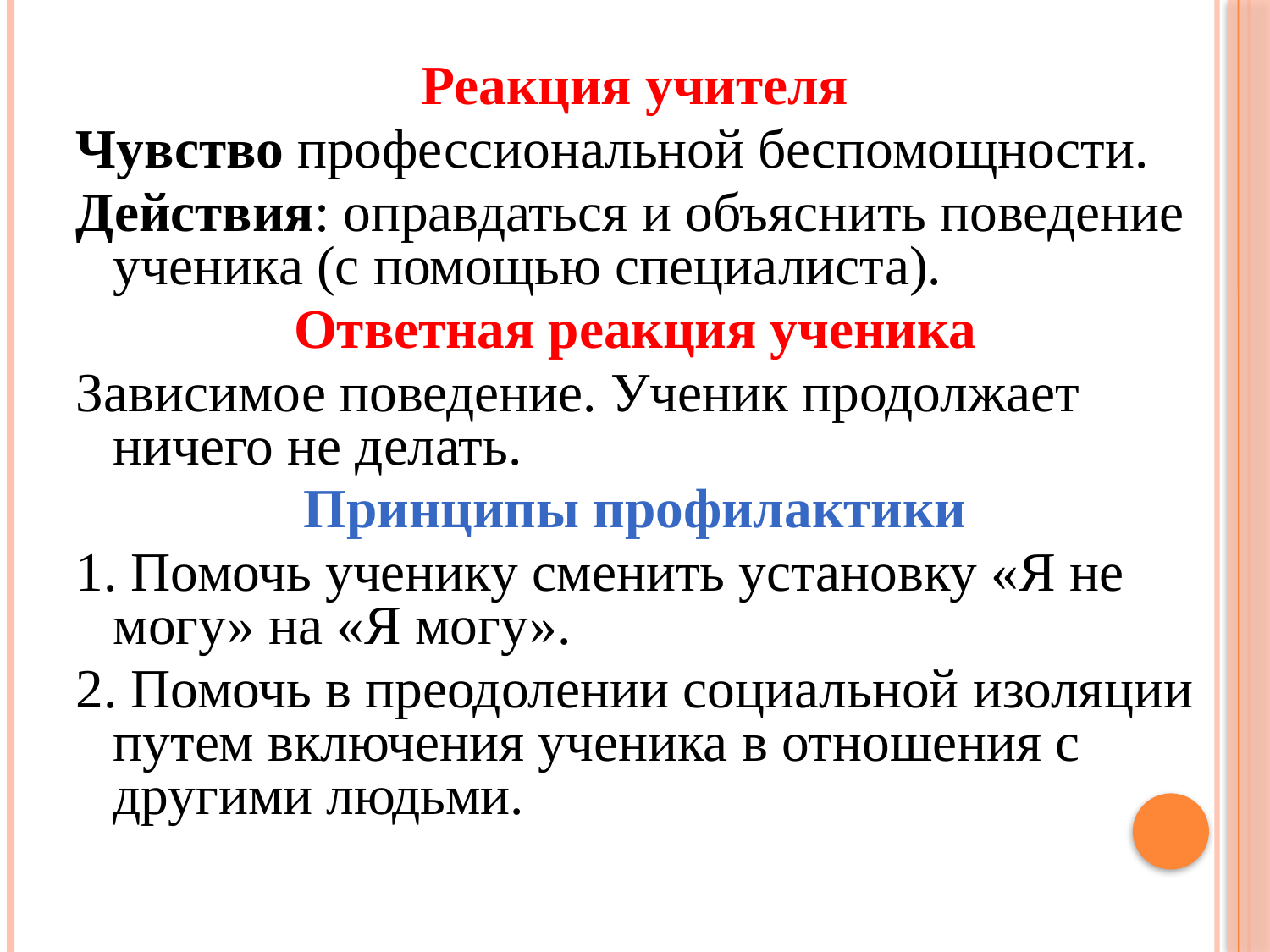

Реакция учителя
Чувство профессиональной беспомощности.
Действия: оправдаться и объяснить поведение ученика (с помощью специалиста).
Ответная реакция ученика
Зависимое поведение. Ученик продолжает ничего не делать.
Принципы профилактики
1. Помочь ученику сменить установку «Я не могу» на «Я могу».
2. Помочь в преодолении социальной изоляции путем включения ученика в отношения с другими людьми.